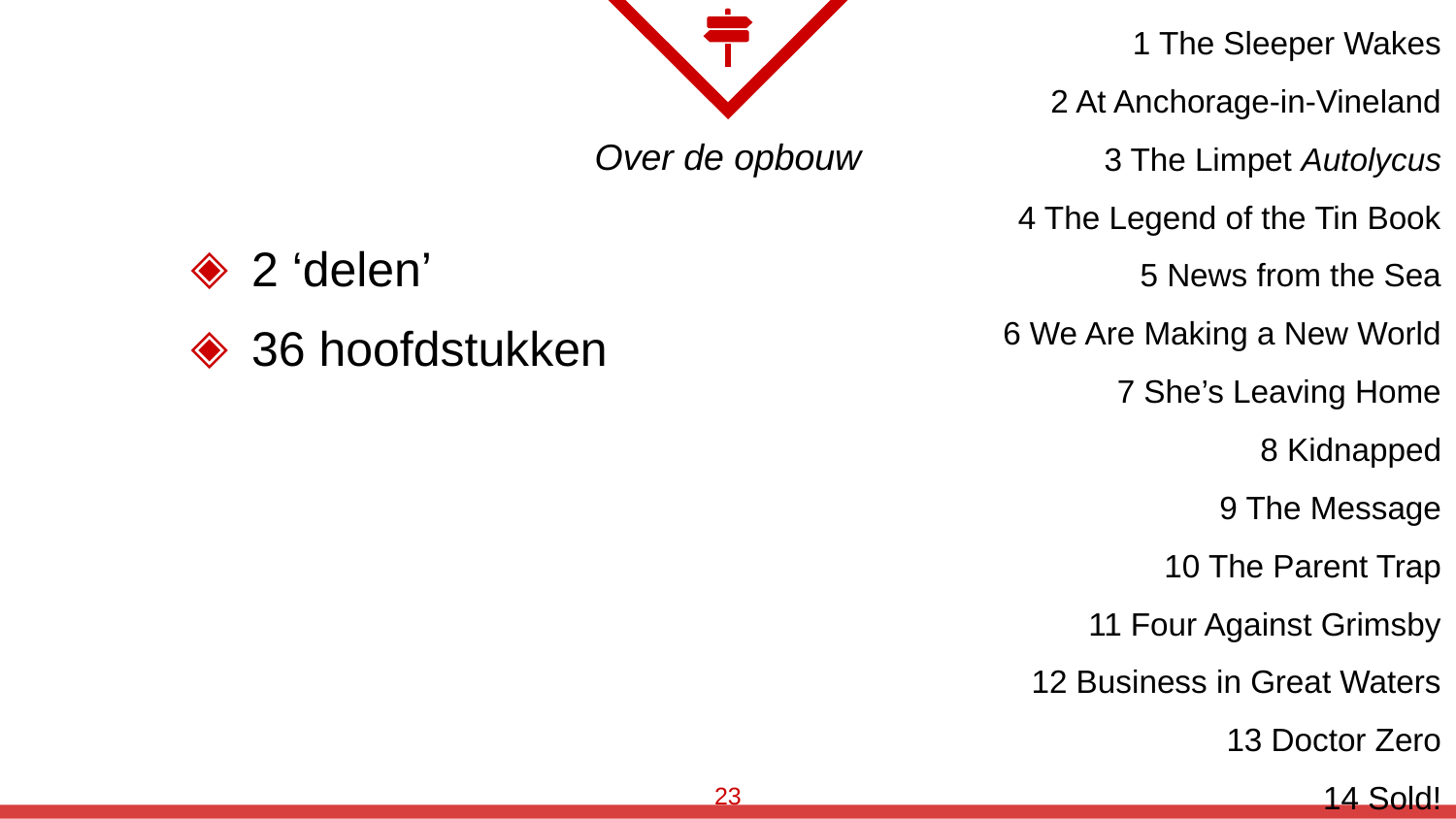

1 The Sleeper Wakes
2 At Anchorage-in-Vineland
3 The Limpet Autolycus
4 The Legend of the Tin Book
5 News from the Sea
6 We Are Making a New World
7 She’s Leaving Home
8 Kidnapped
9 The Message
10 The Parent Trap
11 Four Against Grimsby
12 Business in Great Waters
13 Doctor Zero
14 Sold!
15 Children of the Deep
16 Those Are Pearls That Were His Eyes
17 The Chapel
18 The Naglfar
19 The Wedding Wreath
PART TWO
20 A Life on the Ocean Wave
21 The Flight of a Seagull
22 Murder on Cloud 9
23 Bright, Brighter, Brighton!
24 The Requiem Vortex
25 The Pepperpot
26 Waiting for the Moon
27 The Unsafe Safe
28 The Air Attack
29 The Unexploded Boy
30 Captives of the Storm
31 The Moment of the Rose
32 The Flight of The Arctic Roll
33 Departures
34 Finders Keepers
35 Marooned in the Sky
36 Strange Meeting

# Over de opbouw
2 ‘delen’
36 hoofdstukken

23